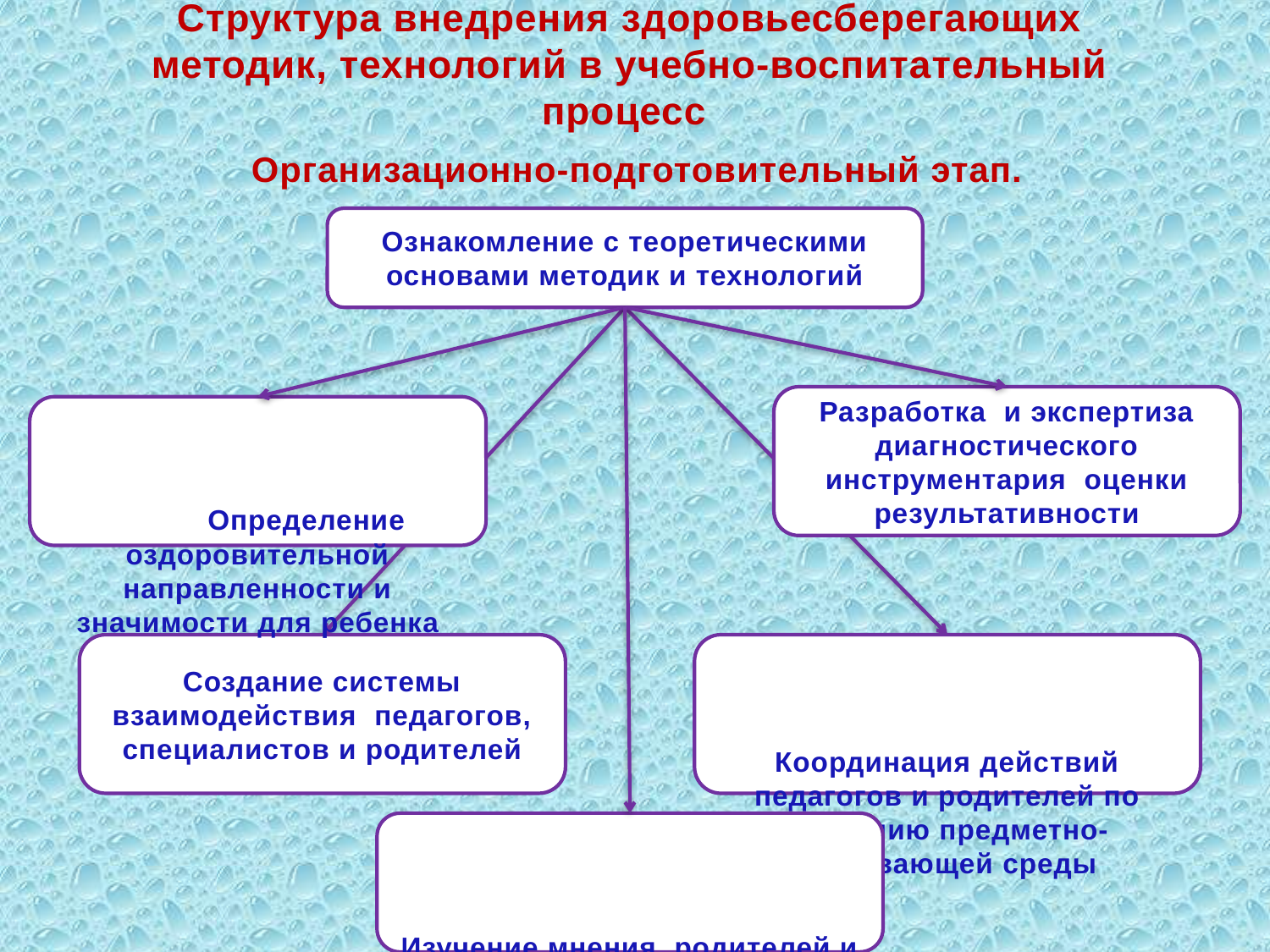

# Структура внедрения здоровьесберегающих методик, технологий в учебно-воспитательный процесс Организационно-подготовительный этап.
Ознакомление с теоретическими основами методик и технологий
Разработка  и экспертиза диагностического инструментария  оценки результативности
                                                                                                                                                                                                                                                                            Определение оздоровительной направленности и значимости для ребенка

Создание системы взаимодействия  педагогов, специалистов и родителей
                                                                                                                                                                                                                                                                                Координация действий педагогов и родителей по созданию предметно- развивающей среды

Изучение мнения  родителей и получение семейной поддержки